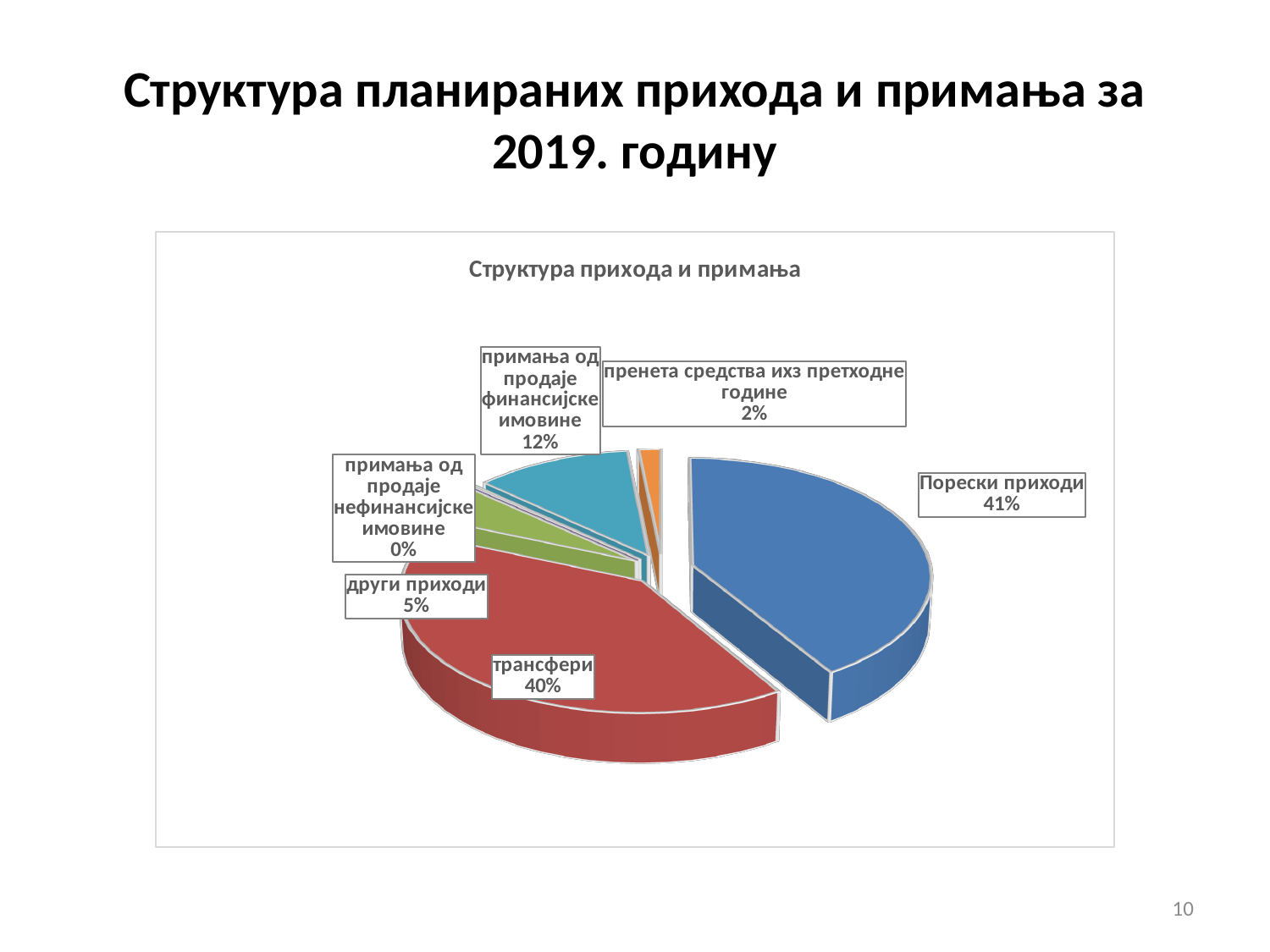

# Структура планираних прихода и примања за 2019. годину

[unsupported chart]

10